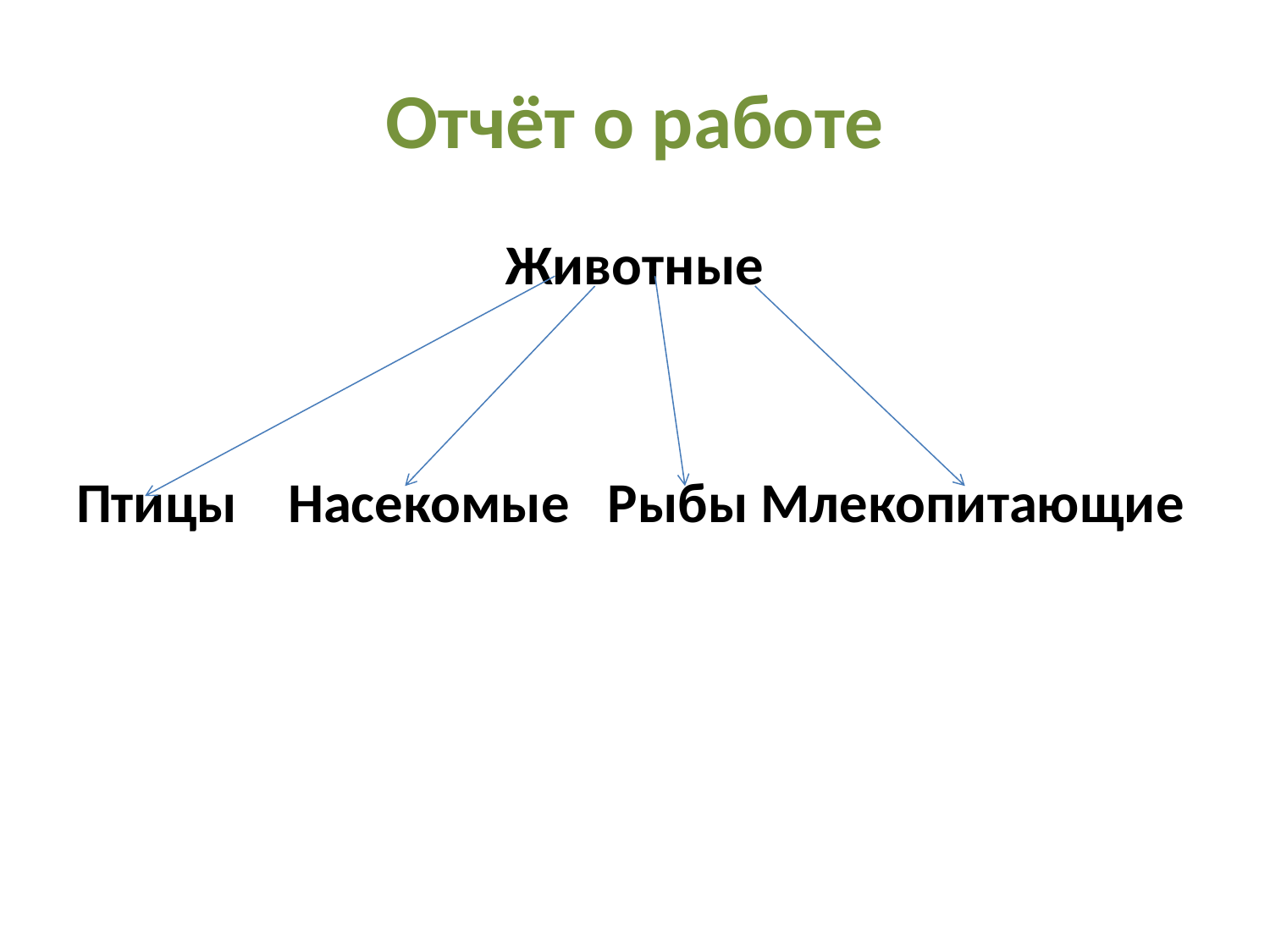

# Отчёт о работе
Животные

Птицы    Насекомые   Рыбы Млекопитающие